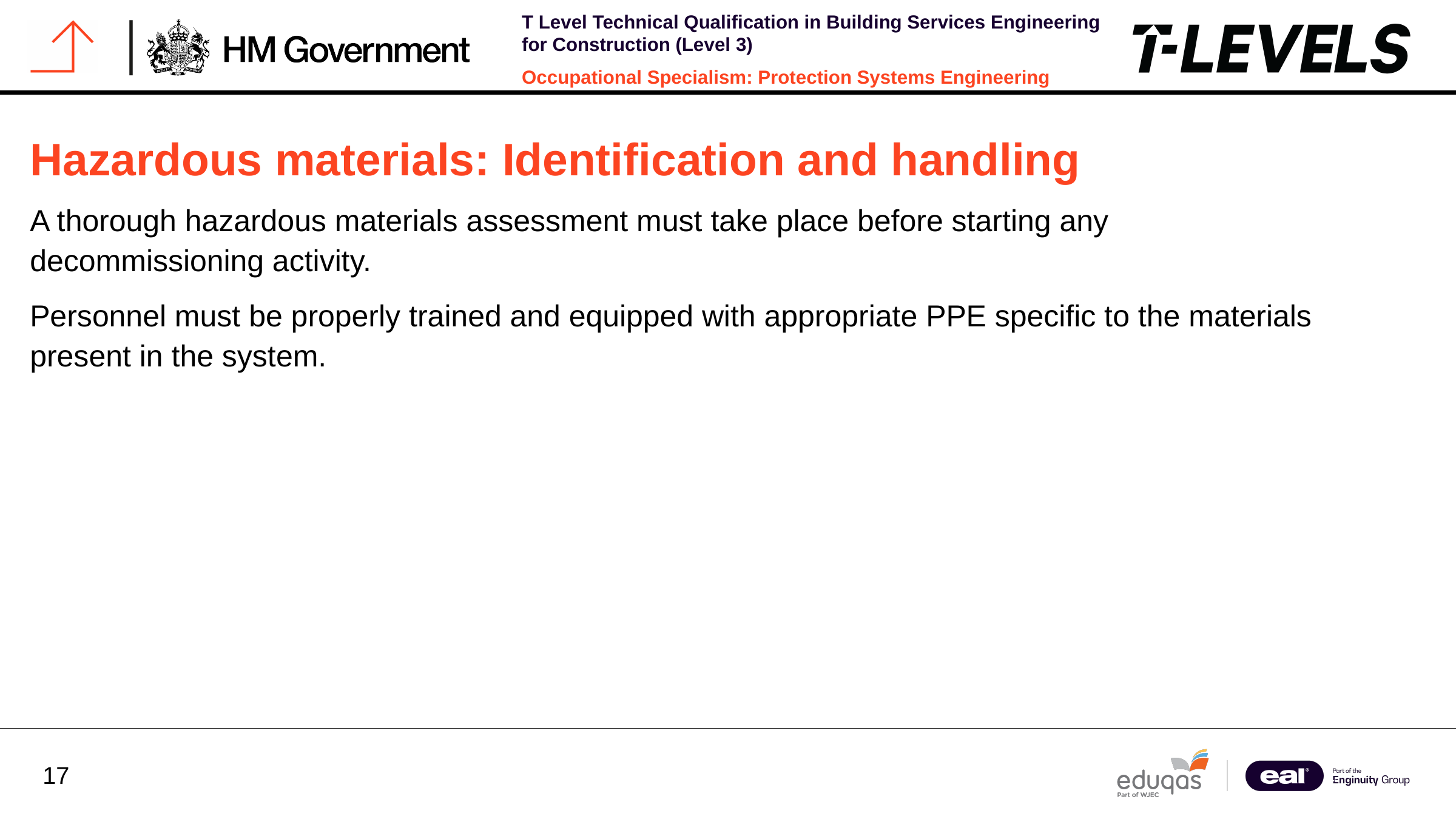

Hazardous materials: Identification and handling
A thorough hazardous materials assessment must take place before starting any decommissioning activity.
Personnel must be properly trained and equipped with appropriate PPE specific to the materials present in the system.